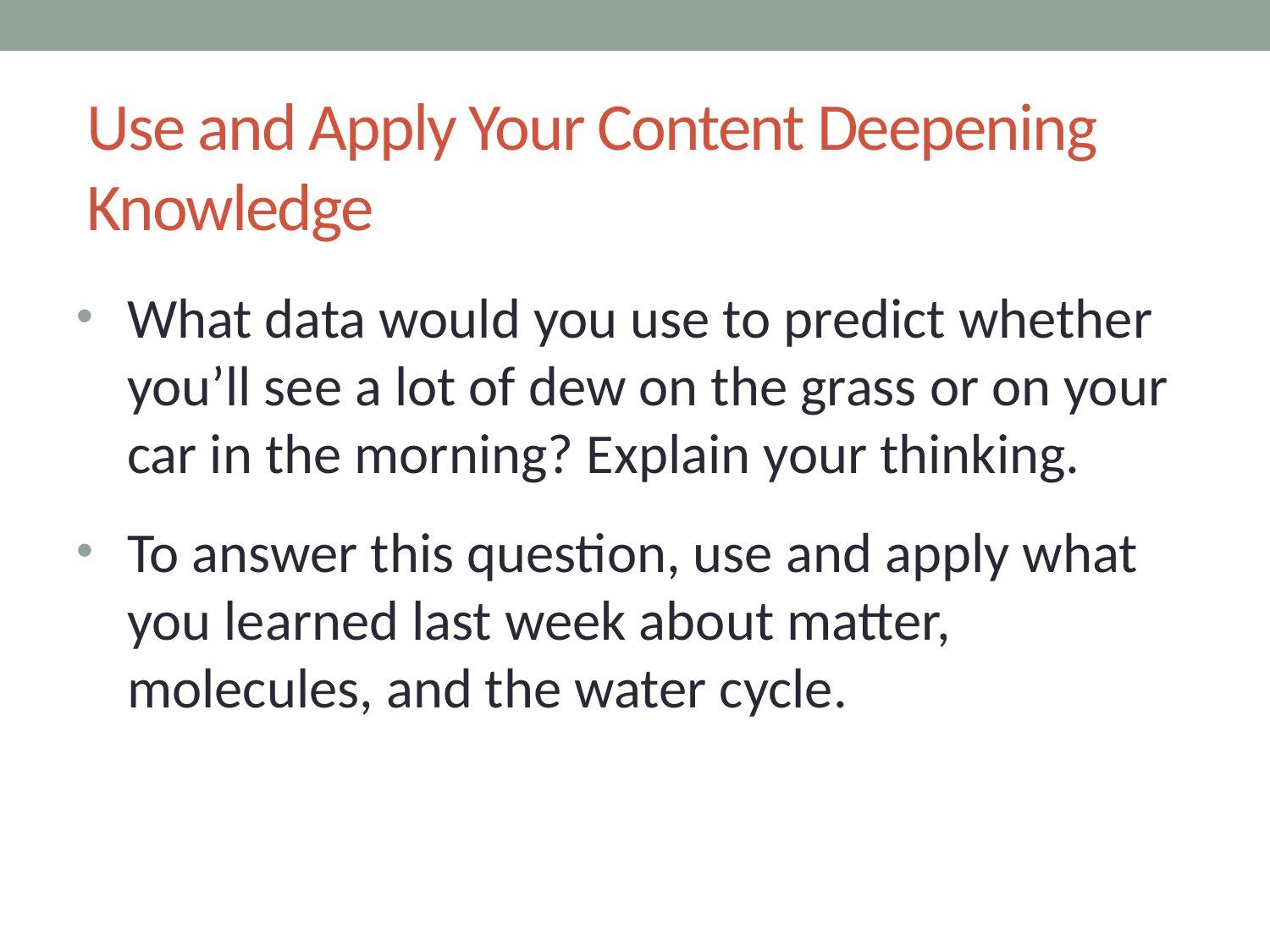

# Use and Apply Your Content Deepening Knowledge
What data would you use to predict whether you’ll see a lot of dew on the grass or on your car in the morning? Explain your thinking.
To answer this question, use and apply what you learned last week about matter, molecules, and the water cycle.